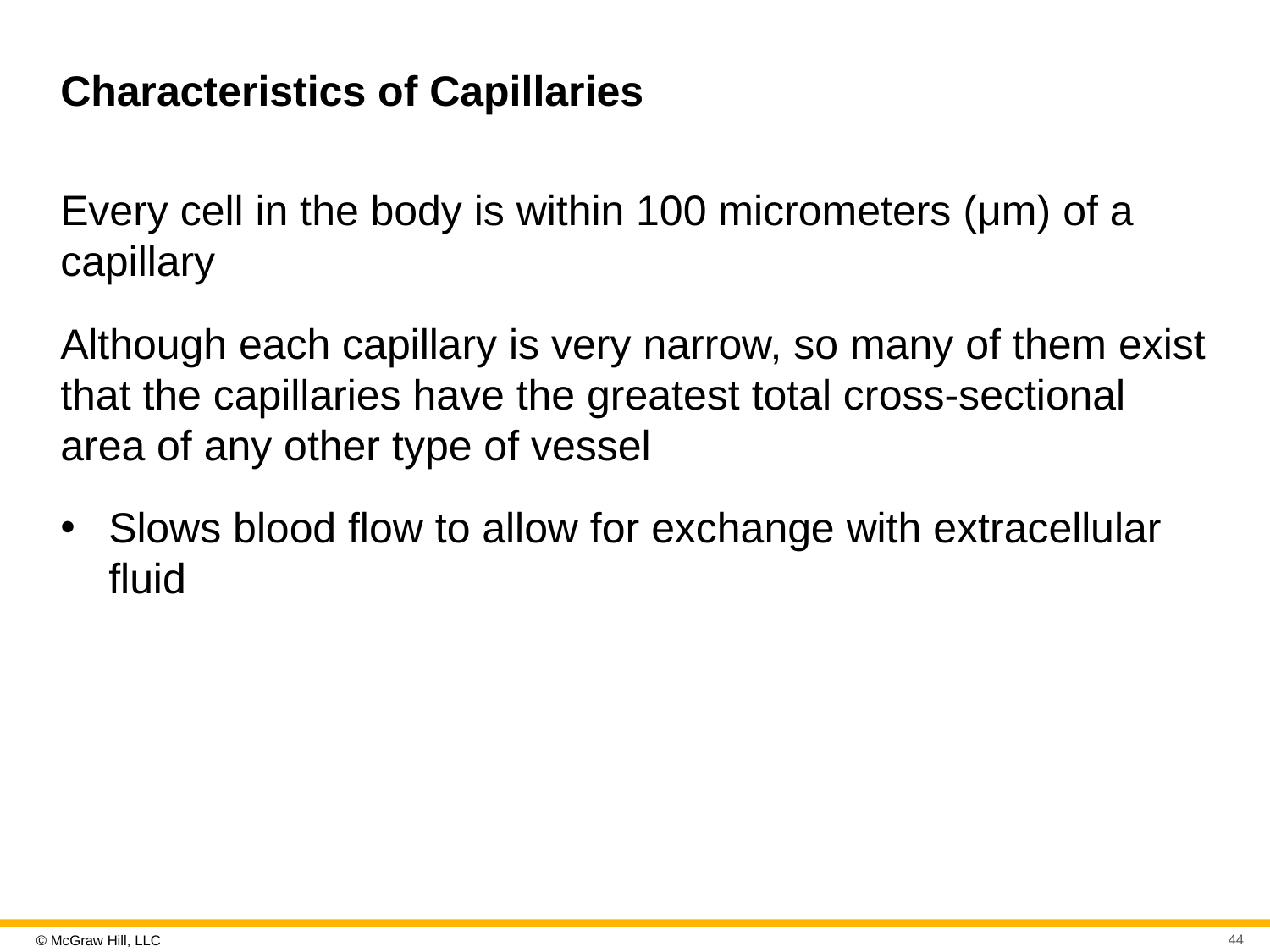

# Characteristics of Capillaries
Every cell in the body is within 100 micrometers (μm) of a capillary
Although each capillary is very narrow, so many of them exist that the capillaries have the greatest total cross-sectional area of any other type of vessel
Slows blood flow to allow for exchange with extracellular fluid
44